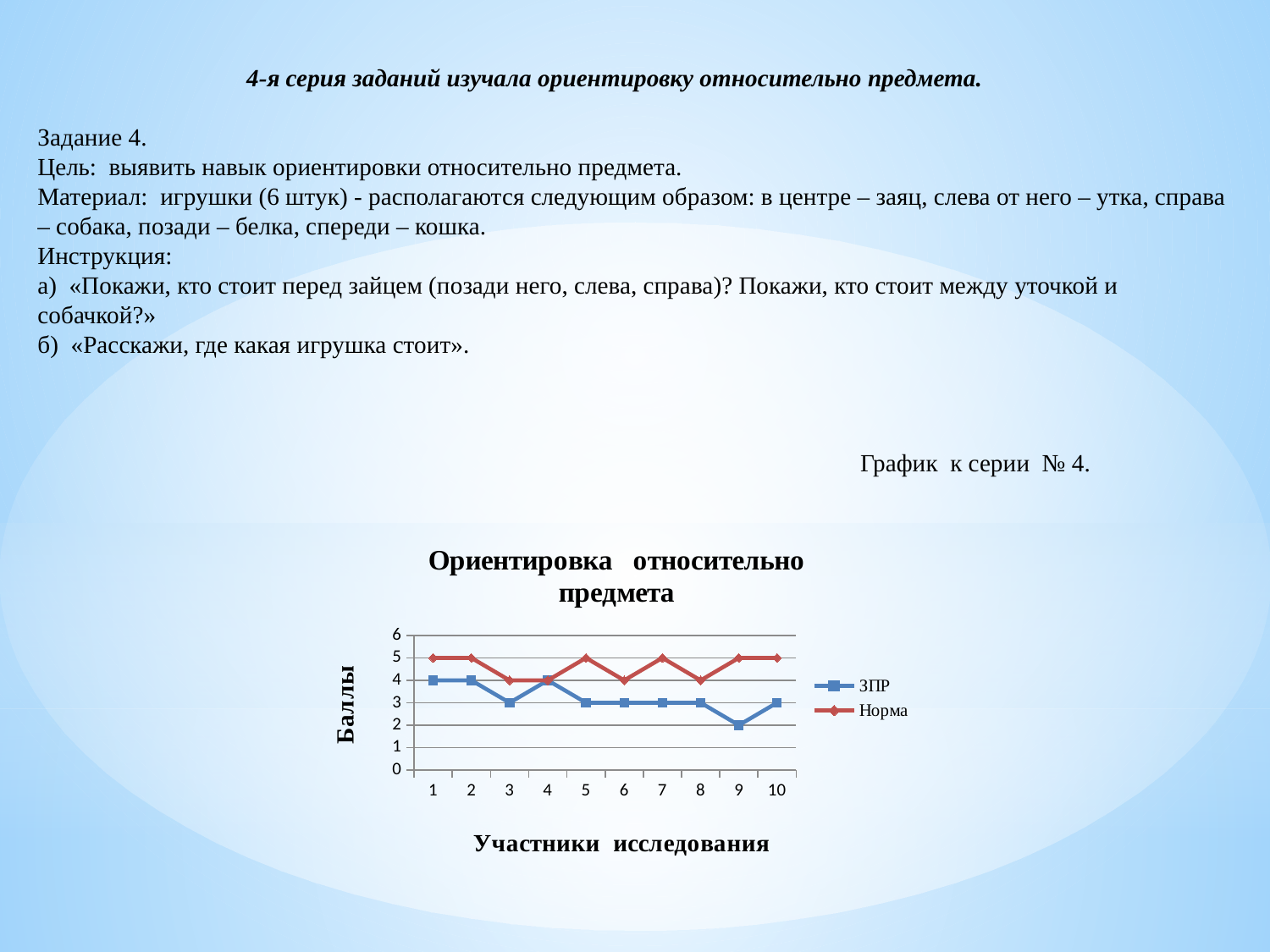

# 4-я серия заданий изучала ориентировку относительно предмета. Задание 4. Цель:  выявить навык ориентировки относительно предмета. Материал:  игрушки (6 штук) - располагаются следующим образом: в центре – заяц, слева от него – утка, справа – собака, позади – белка, спереди – кошка. Инструкция: а)  «Покажи, кто стоит перед зайцем (позади него, слева, справа)? Покажи, кто стоит между уточкой и собачкой?» б)  «Расскажи, где какая игрушка стоит». График  к серии  № 4.

### Chart: Ориентировка   относительно предмета

| Category | ЗПР | Норма |
|---|---|---|
| 1 | 4.0 | 5.0 |
| 2 | 4.0 | 5.0 |
| 3 | 3.0 | 4.0 |
| 4 | 4.0 | 4.0 |
| 5 | 3.0 | 5.0 |
| 6 | 3.0 | 4.0 |
| 7 | 3.0 | 5.0 |
| 8 | 3.0 | 4.0 |
| 9 | 2.0 | 5.0 |
| 10 | 3.0 | 5.0 |